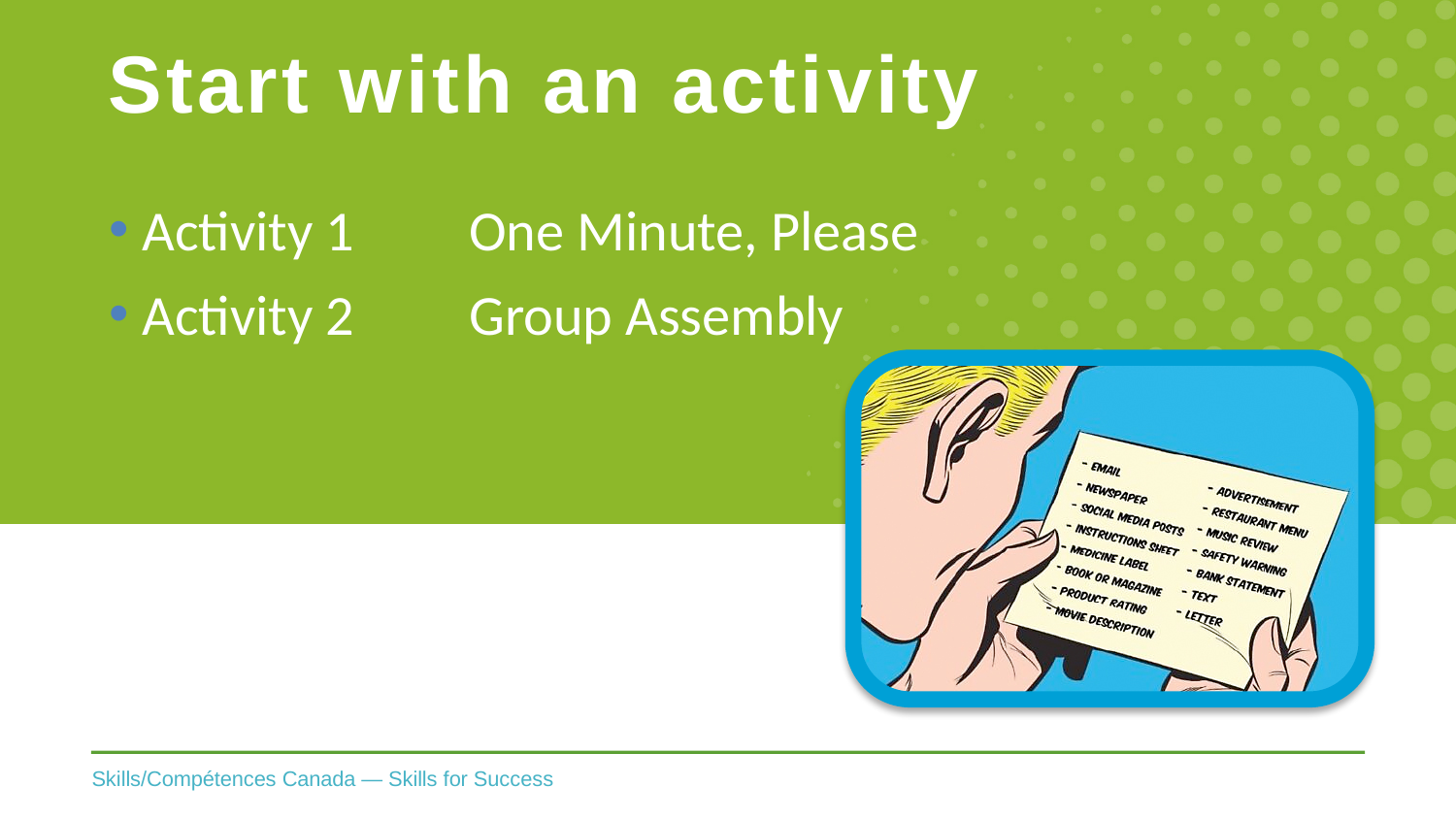

# Start with an activity
Activity 1  	One Minute, Please
Activity 2  	Group Assembly